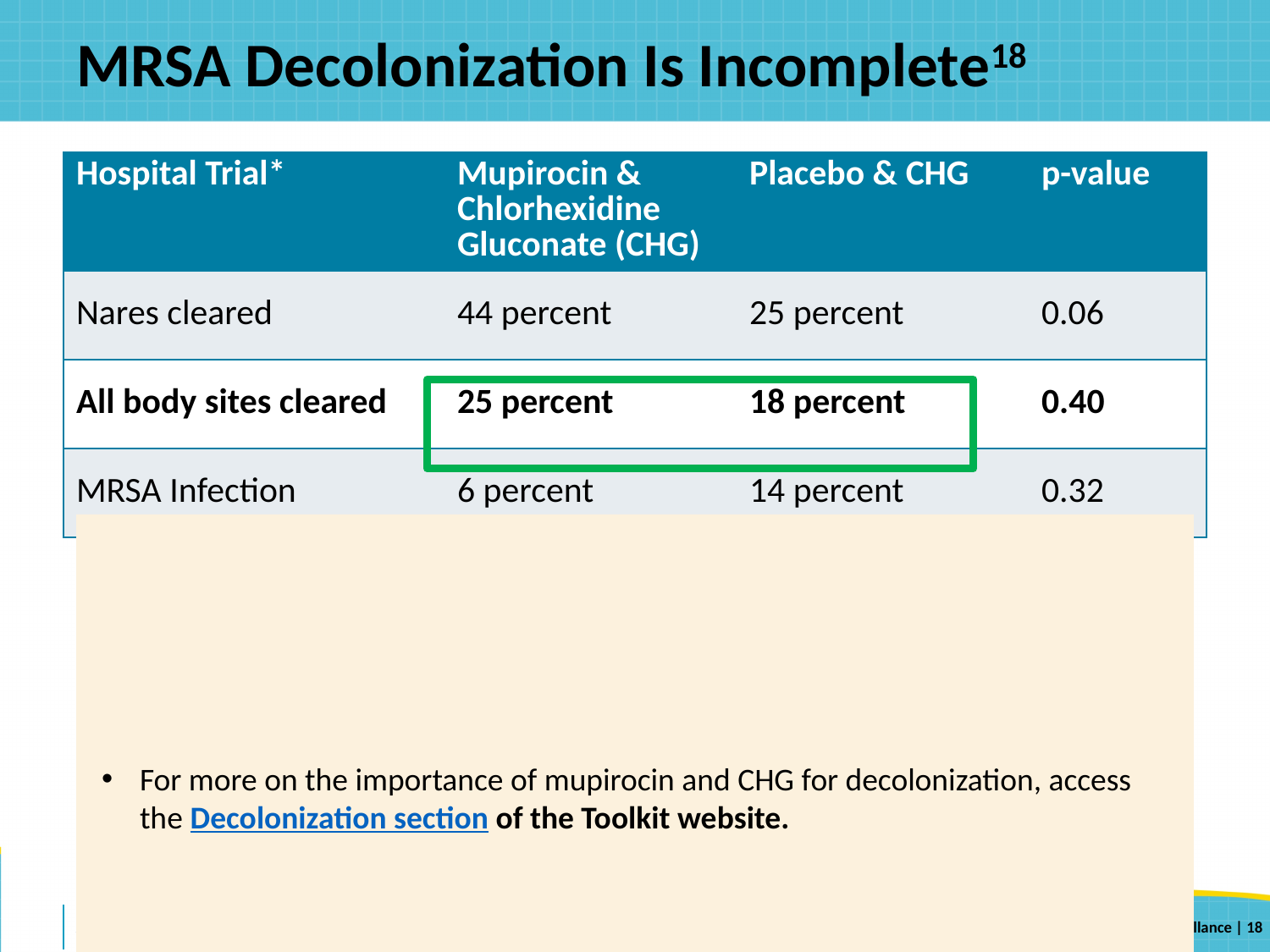

# MRSA Decolonization Is Incomplete18
| Hospital Trial\* | Mupirocin & Chlorhexidine Gluconate (CHG) | Placebo & CHG | p-value |
| --- | --- | --- | --- |
| Nares cleared | 44 percent | 25 percent | 0.06 |
| All body sites cleared | 25 percent | 18 percent | 0.40 |
| MRSA Infection | 6 percent | 14 percent | 0.32 |

*The followup period was up to 26 days (plus or minus 3 days) after initiation of therapy. Regarding decolonization effectiveness, the study researchers indicated that the trial results were not related to exogenous recolonization or high-level resistance.
For more on the importance of mupirocin and CHG for decolonization, access the Decolonization section of the Toolkit website.
 | 18